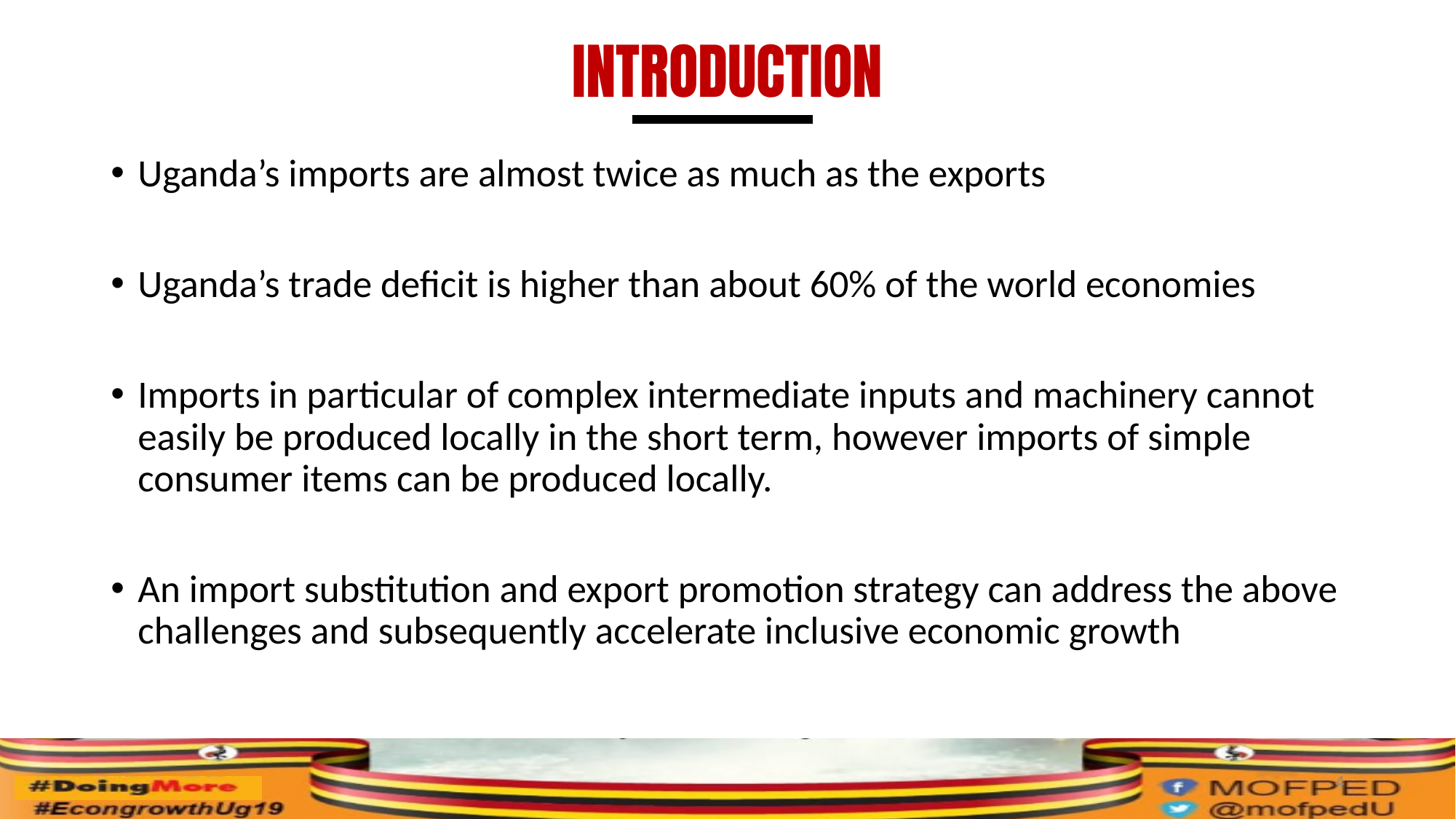

INTRODUCTION
Uganda’s imports are almost twice as much as the exports

Uganda’s trade deficit is higher than about 60% of the world economies

Imports in particular of complex intermediate inputs and machinery cannot easily be produced locally in the short term, however imports of simple consumer items can be produced locally.

An import substitution and export promotion strategy can address the above challenges and subsequently accelerate inclusive economic growth

4